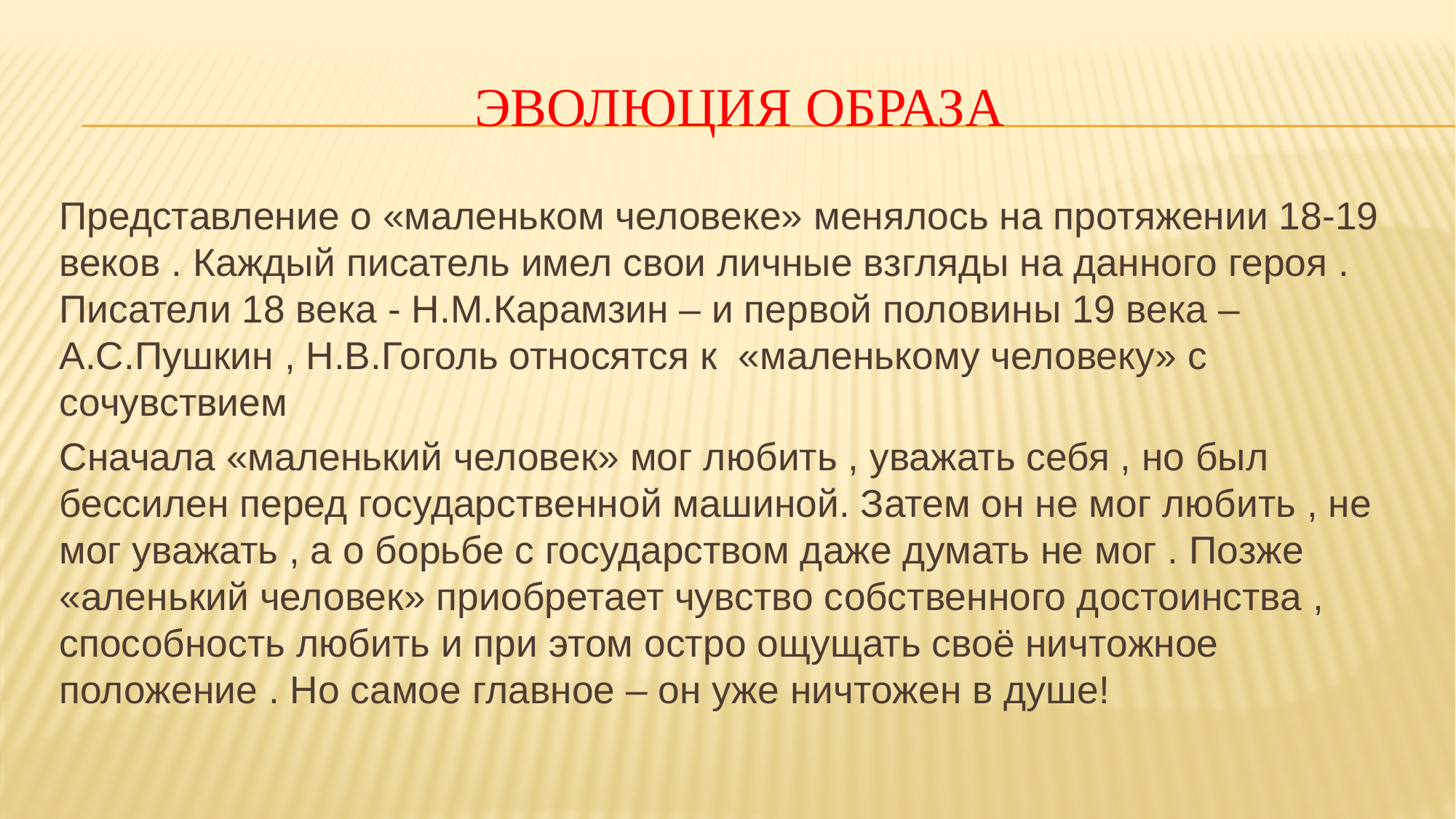

# Эволюция образа
Представление о «маленьком человеке» менялось на протяжении 18-19 веков . Каждый писатель имел свои личные взгляды на данного героя . Писатели 18 века - Н.М.Карамзин – и первой половины 19 века – А.С.Пушкин , Н.В.Гоголь относятся к  «маленькому человеку» с сочувствием
Сначала «маленький человек» мог любить , уважать себя , но был бессилен перед государственной машиной. Затем он не мог любить , не мог уважать , а о борьбе с государством даже думать не мог . Позже «аленький человек» приобретает чувство собственного достоинства , способность любить и при этом остро ощущать своё ничтожное положение . Но самое главное – он уже ничтожен в душе!